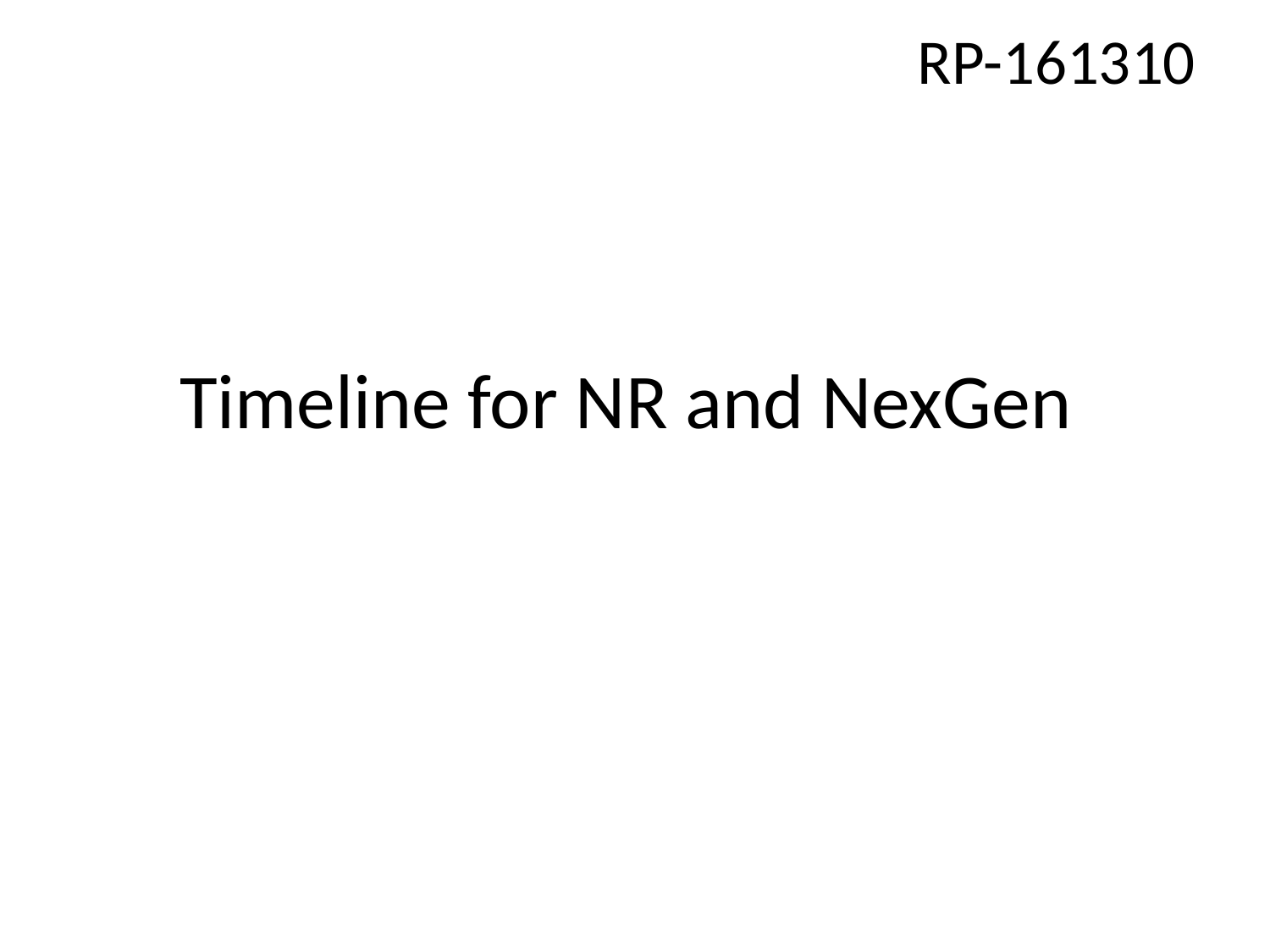

RP-161310
# Timeline for NR and NexGen